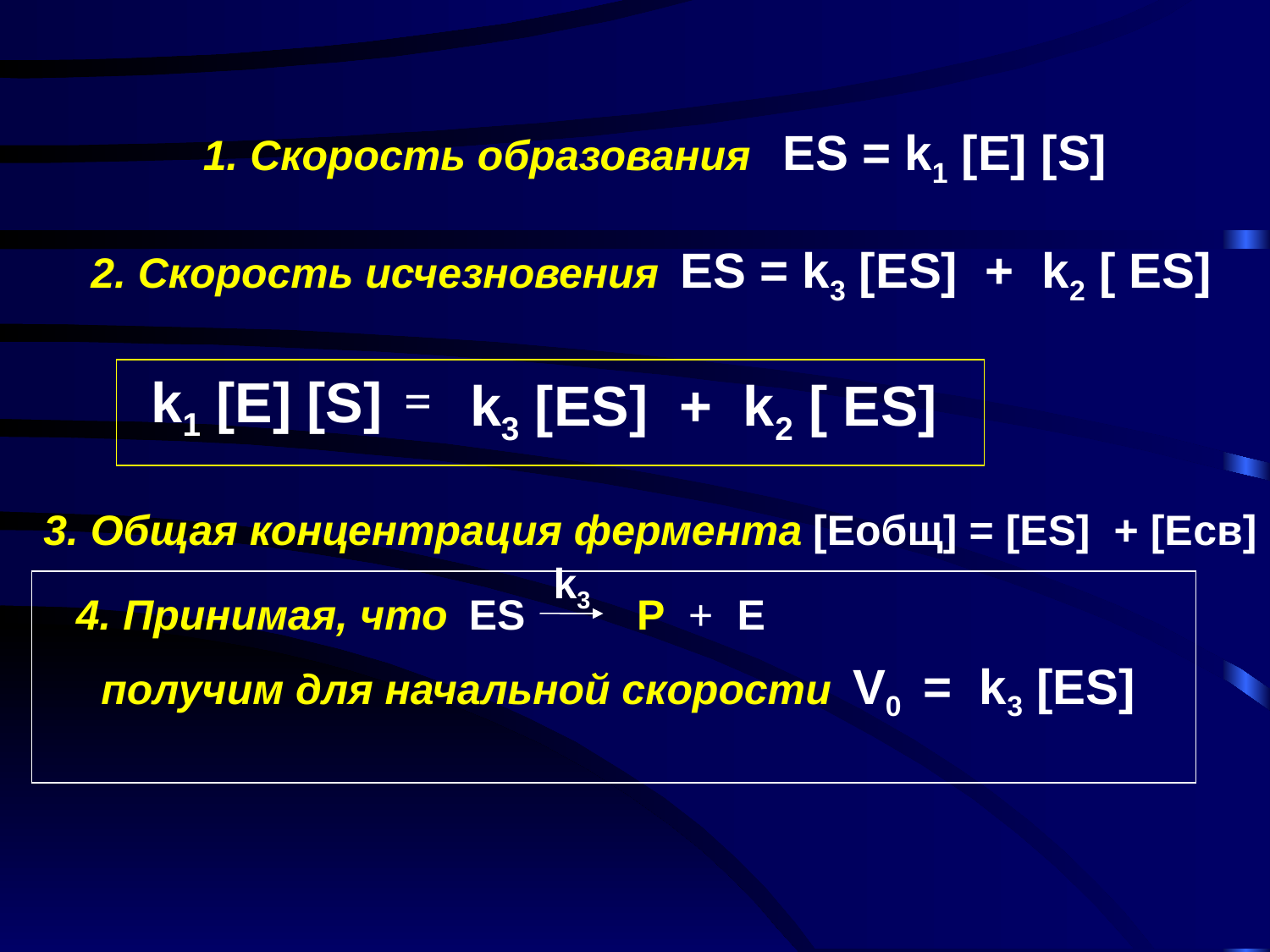

1. Скорость образования   ES = k1 [E] [S]
2. Скорость исчезновения  ES = k3 [ES]  +  k2 [ ES]

k1 [E] [S]
=
k3 [ES]  +  k2 [ ES]

3. Общая концентрация фермента [Eобщ] = [ES]  + [Eсв]
k3

P  +  E
4. Принимая, что  ES

 получим для начальной скорости  V0  =  k3 [ES]